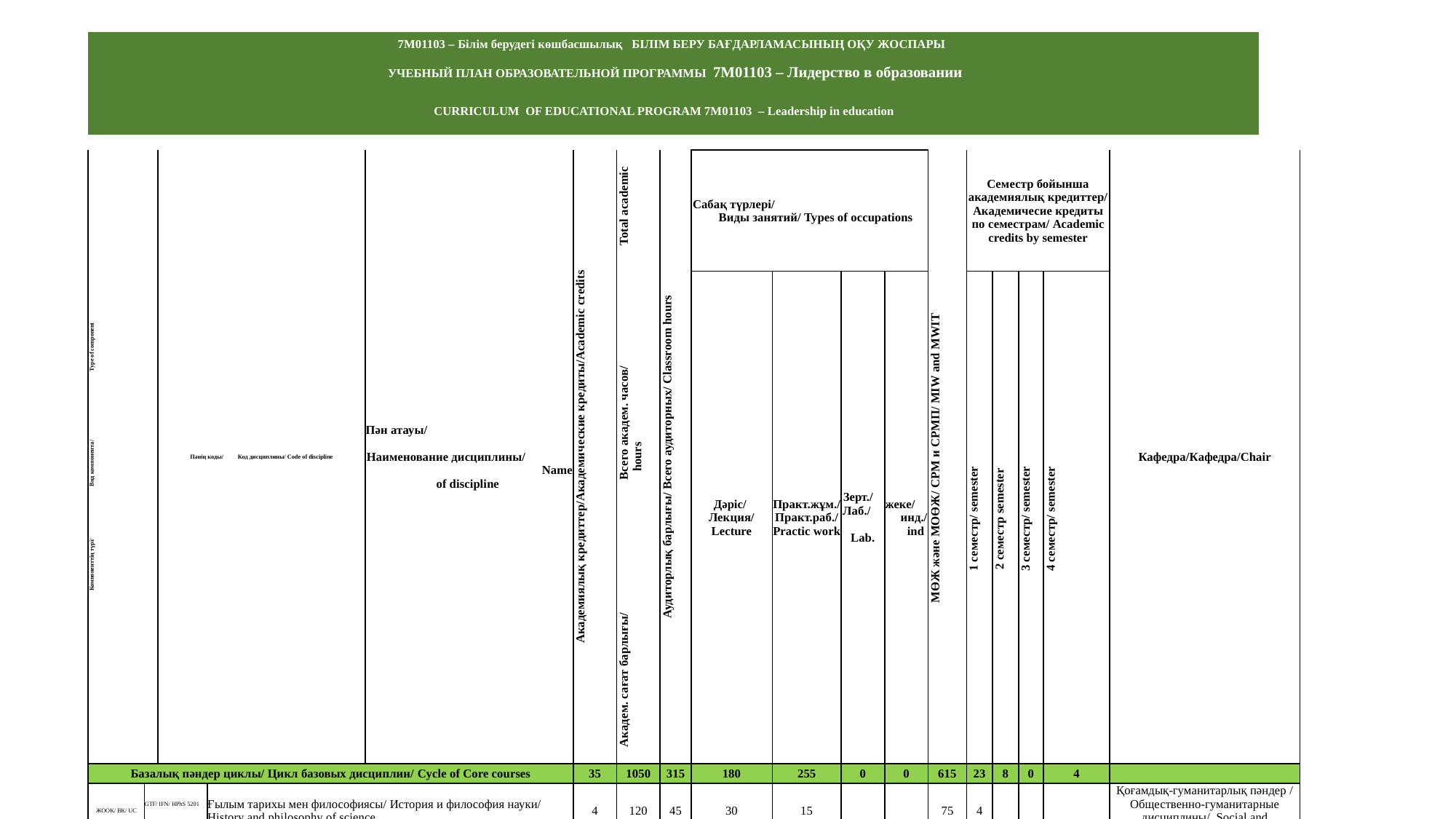

| 7M01103 – Білім берудегі көшбасшылық БІЛІМ БЕРУ БАҒДАРЛАМАСЫНЫҢ ОҚУ ЖОСПАРЫ |  |  |  |  |  |  |  |  |  |  |  |  |  |  |  |  |  |  |  |  |  |
| --- | --- | --- | --- | --- | --- | --- | --- | --- | --- | --- | --- | --- | --- | --- | --- | --- | --- | --- | --- | --- | --- |
| УЧЕБНЫЙ ПЛАН ОБРАЗОВАТЕЛЬНОЙ ПРОГРАММЫ 7M01103 – Лидерство в образовании |  |  |  |  |  |  |  |  |  |  |  |  |  |  |  |  |  |  |  |  |  |
| CURRICULUM OF EDUCATIONAL PROGRAM 7M01103 – Leadership in education |  |  |  |  |  |  |  |  |  |  |  |  |  |  |  |  |  |  |  |  |  |
|  |  |  |  |  |  |  |  |  |  |  |  |  |  |  |  |  |  |  |  |  |  |
| Компоненттің түрі/ Вид компонента/ Type of component |  | Пәнің коды/ Код дисциплины/ Сode of discipline |  | Пән атауы/ Наименование дисциплины/ Name of discipline | Академиялық кредиттер/Академические кредиты/Academic credits | Академ. сағат барлығы/ Всего академ. часов/ Total academic hours | Аудиторлық барлығы/ Всего аудиторных/ Classroom hours | Сабақ түрлері/ Виды занятий/ Types of occupations |  |  |  |  | МӨЖ және МОӨЖ/ СРМ и СРМП/ MIW and MWIT | Семестр бойынша академиялық кредиттер/ Академичесие кредиты по семестрам/ Academic credits by semester |  |  |  | Кафедра/Кафедра/Chair |  |  |  |
|  |  |  |  |  |  |  |  | Дәріс/ Лекция/ Lecture |  | Практ.жұм./ Практ.раб./ Practic work | Зерт./ Лаб./ Lab. | жеке/ инд./ ind |  | 1 семестр/ semester | 2 семестр semester | 3 семестр/ semester | 4 семестр/ semester |  |  |  |  |
| Базалық пәндер циклы/ Цикл базовых дисциплин/ Cycle of Core courses |  |  |  |  | 35 | 1050 | 315 | 180 |  | 255 | 0 | 0 | 615 | 23 | 8 | 0 | 4 |  |  |  |  |
| ЖООК/ ВК/ UС | GTF/ IFN/ HPhS 5201 |  | Ғылым тарихы мен философиясы/ История и философия науки/ History and philosophy of science |  | 4 | 120 | 45 | 30 |  | 15 |  |  | 75 | 4 |  |  |  | Қоғамдық-гуманитарлық пәндер / Общественно-гуманитарные дисциплины/ Social and Humanitarian Disciplines |  |  |  |
| ЖООК/ ВК/ UС | ShT/ Iya/ FL 5202 |  | Шетел тілі (кәсіби)/Иностранный язык (профессиональный)/ Foreign language (professional) |  | 4 | 120 | 45 |  |  | 45 |  |  | 75 | 4 |  |  |  | Практикалық шетел тілі/ Практический иностранный язык/ Practical Foreign Language |  |  |  |
| ЖООК/ ВК/ UС | ZhMP/ PVSh/ HShP 5203 |  | Жоғары мектеп педагогикасы /Педагогика высшей школы/ Higher School Pedagogy |  | 4 | 120 | 45 | 30 |  | 15 |  |  | 75 |  | 4 |  |  | Жалпы педагогика/ Общая педагогика/ General Pedagogy |  |  |  |
| ЖООК/ ВК/ UС | BP/ PU/ PM 5204 |  | Басқару психологиясы/Психология управления/Psychology of management |  | 4 | 120 | 45 | 30 |  | 15 |  |  | 75 |  | 4 |  |  | Теориялық және практикалық психология/ Теоретическая и практическая психология/Theoretical and Practical psychology |  |  |  |
| ЖООК/ ВК/ UС | РР/РР/ТР |  | Педагогикалық практика/Педагогическая практика/Teaching practice |  | 4 | 120 |  |  |  | 120 |  |  |  |  |  |  | 4 | Жалпы педагогика/ Общая педагогика/ General Pedagogy |  |  |  |
| ТК/ КВ/ OC | 5205 BBAUT/GNTO/GNTE |  | Білім берудегі әлемдік және ұлттық тенденциялар. Ұрпақ теориясы/Глобальные и национальные тренды в образовании. Теория поколений /Global and national trends in education. Generation Theory |  | 5 | 150 | 45 | 30 |  | 15 |  |  | 105 | 5 |  |  |  | Жалпы педагогика/ Общая педагогика/ General Pedagogy |  |  |  |
|  | 5205 BSB/BO/BE |  | Білім саласындағы бенчмаркинг /Бенчмаркинг в образовании /Benchmarking in education |  |  |  |  |  |  |  |  |  |  |  |  |  |  |  |  |  |  |
| ТК/ КВ/ OC | 5206 EI/EI/EI |  | Эмоцияналдық интеллект/Эмоциональный интеллект/Emotional intellect |  | 5 | 150 | 45 | 30 |  | 15 |  |  | 105 | 5 |  |  |  | Жалпы педагогика/ Общая педагогика/ General Pedagogy |  |  |  |
|  | 5206 MB/MB/MB |  | Маркетинг және брендинг /Маркетинг и брендинг/Marketing and branding |  |  |  |  |  |  |  |  |  |  |  |  |  |  |  |  |  |  |
| ТК/ КВ/ OC | 5207 BBK/LO/LE |  | Білім берудегі көшбасшылық/Лидерство в образовании/Leadership in education |  | 5 | 150 | 45 | 30 |  | 15 |  |  | 105 | 5 |  |  |  | Жалпы педагогика/ Общая педагогика/ General Pedagogy |  |  |  |
|  | 5207 TKA / LK/PC |  | Тұлғалық капиталға айналдыру (жеке бренд құру)/Личностная капитализация (создание личного бренда)/Personal capitalization (creating a personal brand) |  |  |  |  |  |  |  |  |  |  |  |  |  |  |  |  |  |  |